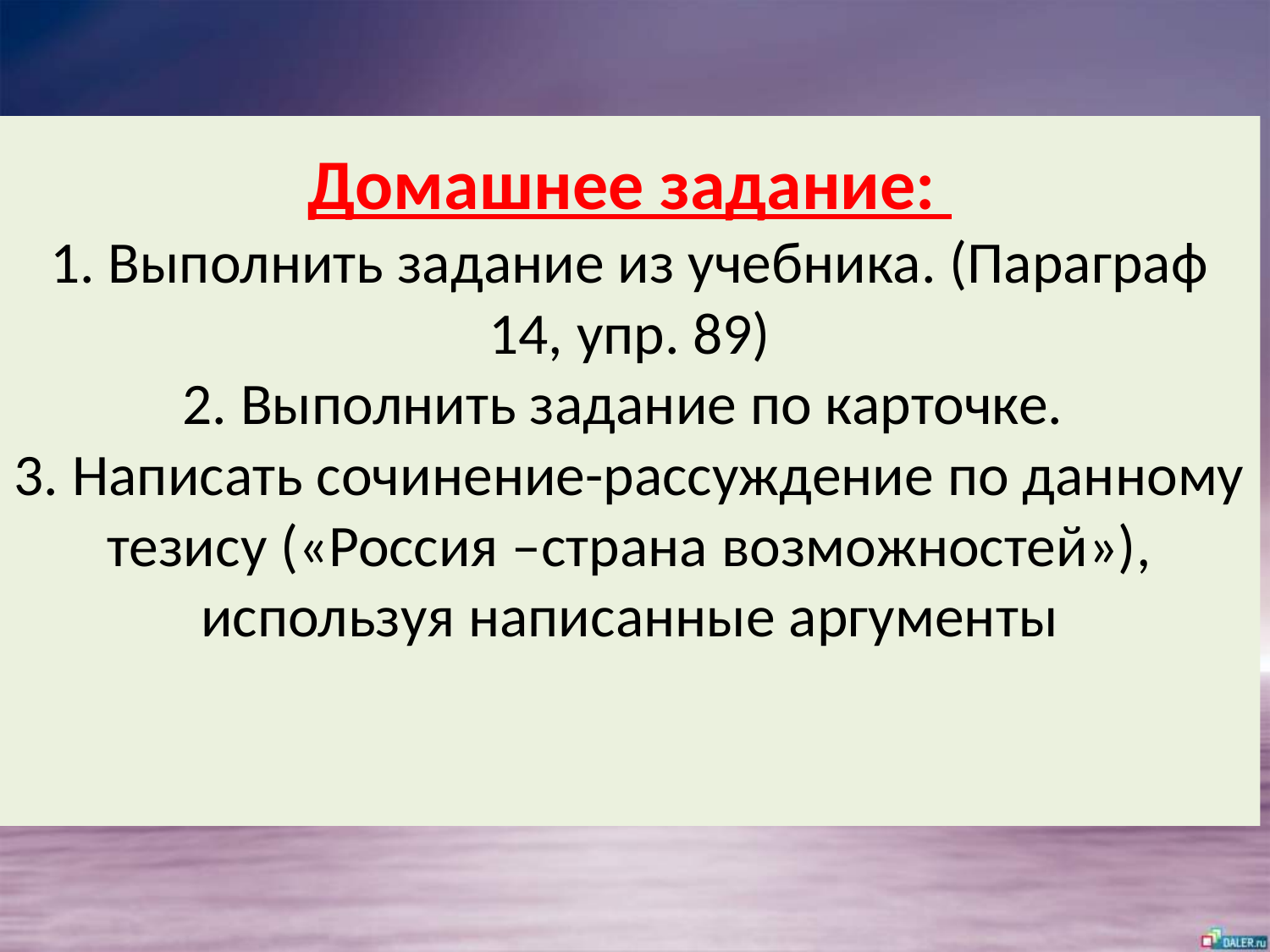

# Домашнее задание: 1. Выполнить задание из учебника. (Параграф 14, упр. 89) 2. Выполнить задание по карточке. 3. Написать сочинение-рассуждение по данному тезису («Россия –страна возможностей»), используя написанные аргументы